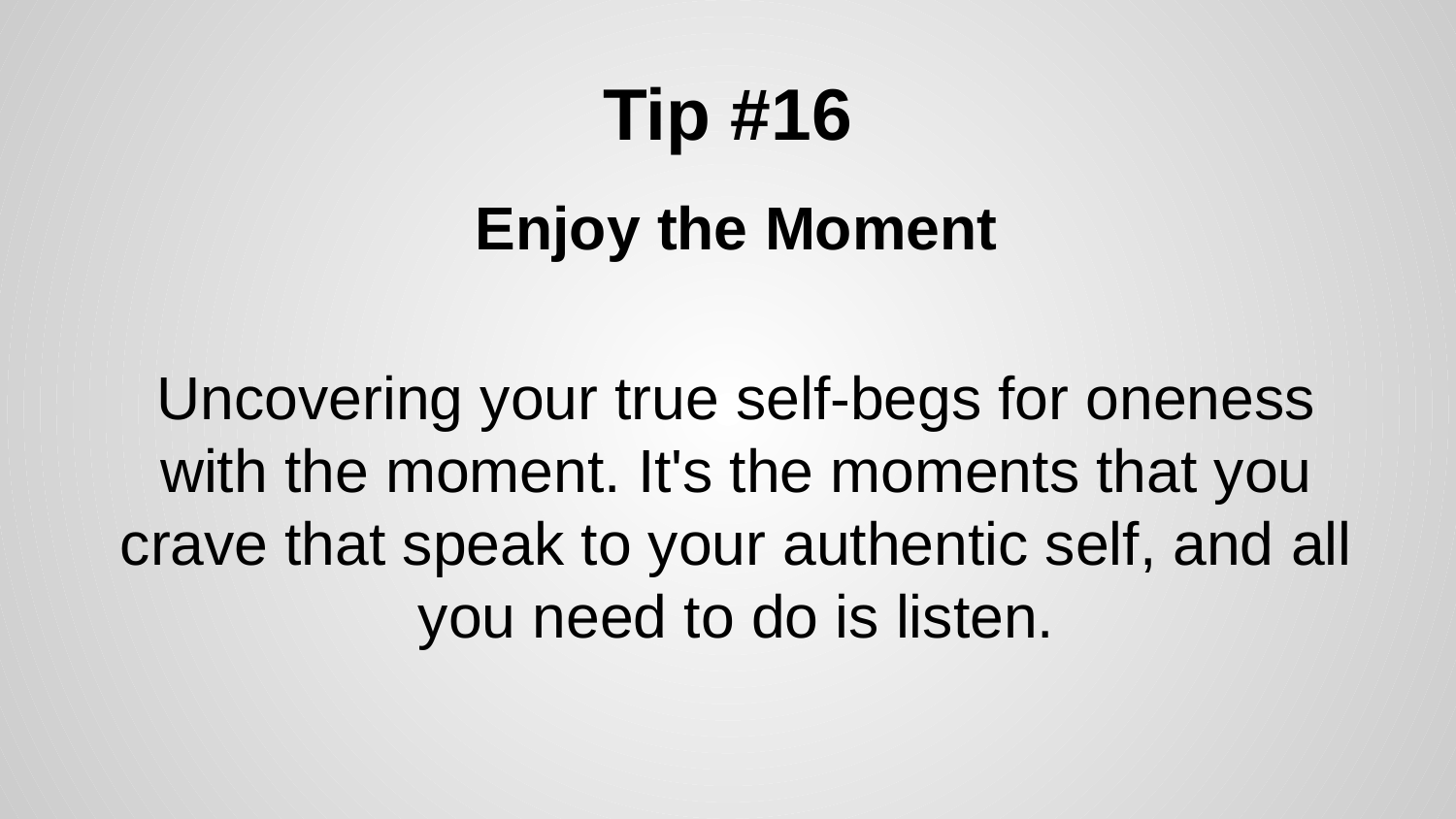

# Tip #16

Enjoy the Moment

Uncovering your true self-begs for oneness with the moment. It's the moments that you crave that speak to your authentic self, and all you need to do is listen.